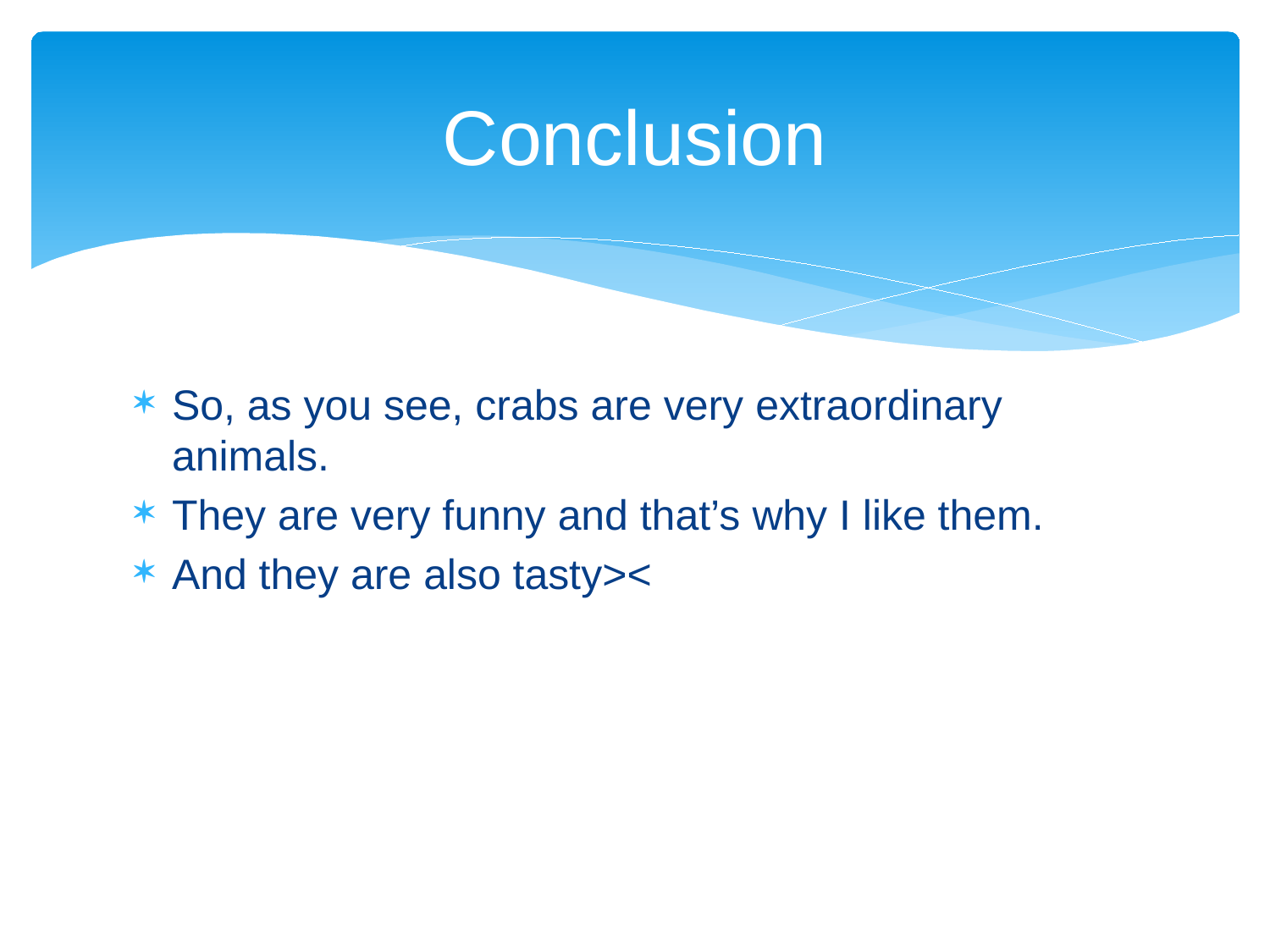

# Conclusion
So, as you see, crabs are very extraordinary animals.
They are very funny and that’s why I like them.
And they are also tasty><